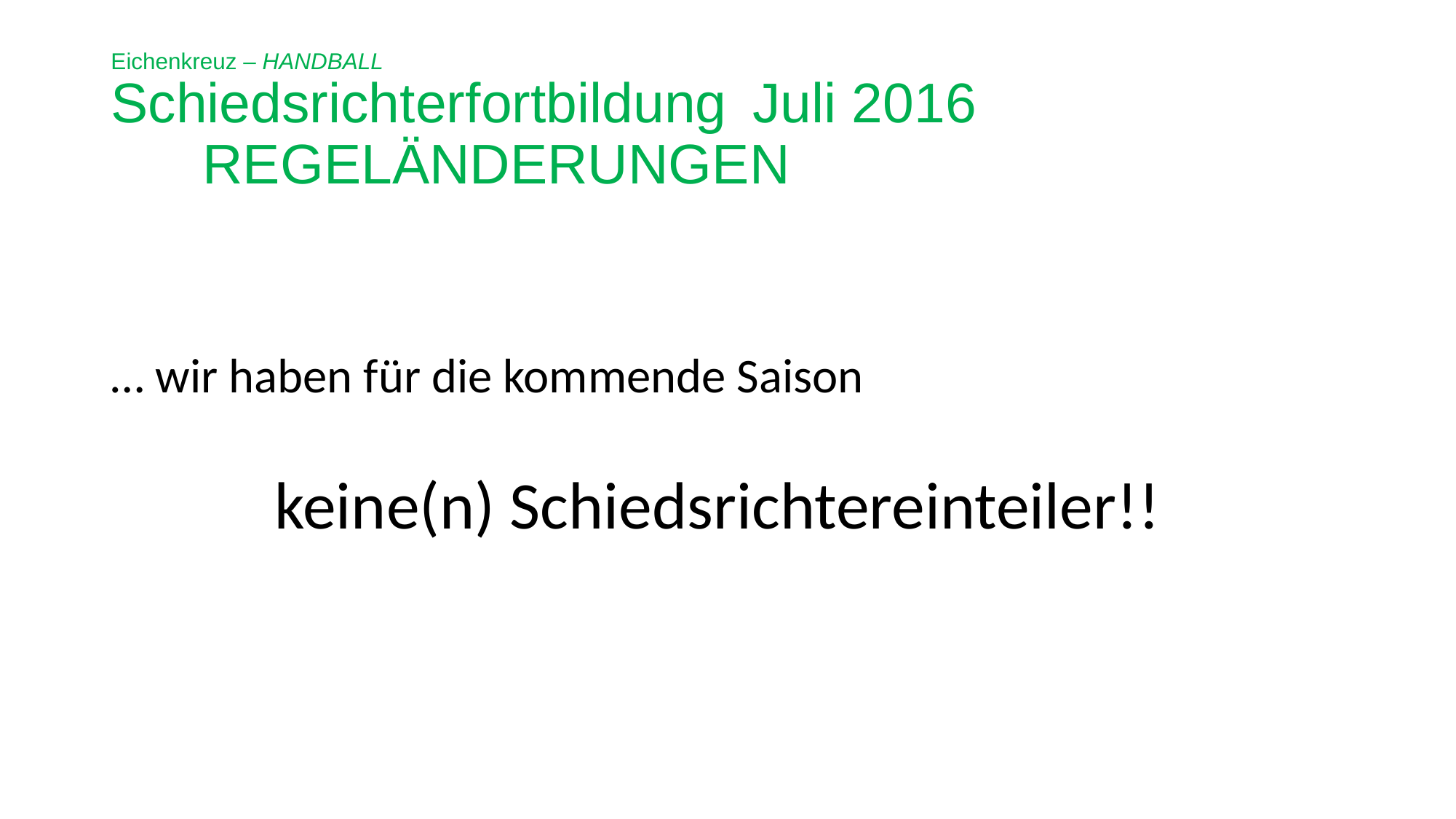

# Eichenkreuz – HANDBALL Schiedsrichterfortbildung		Juli 2016 REGELÄNDERUNGEN

… wir haben für die kommende Saison

	keine(n) Schiedsrichtereinteiler!!